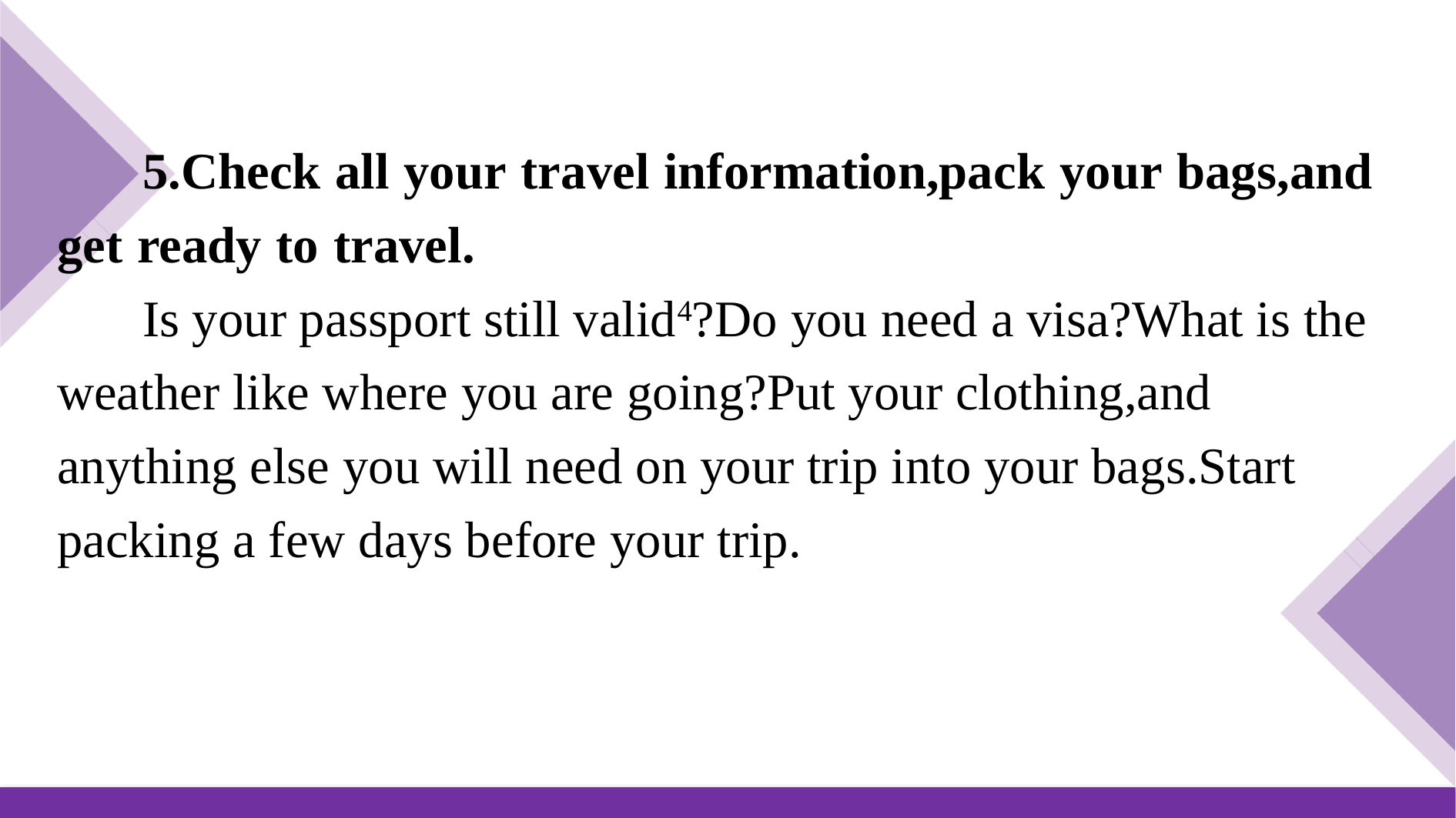

5.Check all your travel information,pack your bags,and get ready to travel.
    Is your passport still valid4?Do you need a visa?What is the weather like where you are going?Put your clothing,and anything else you will need on your trip into your bags.Start packing a few days before your trip.